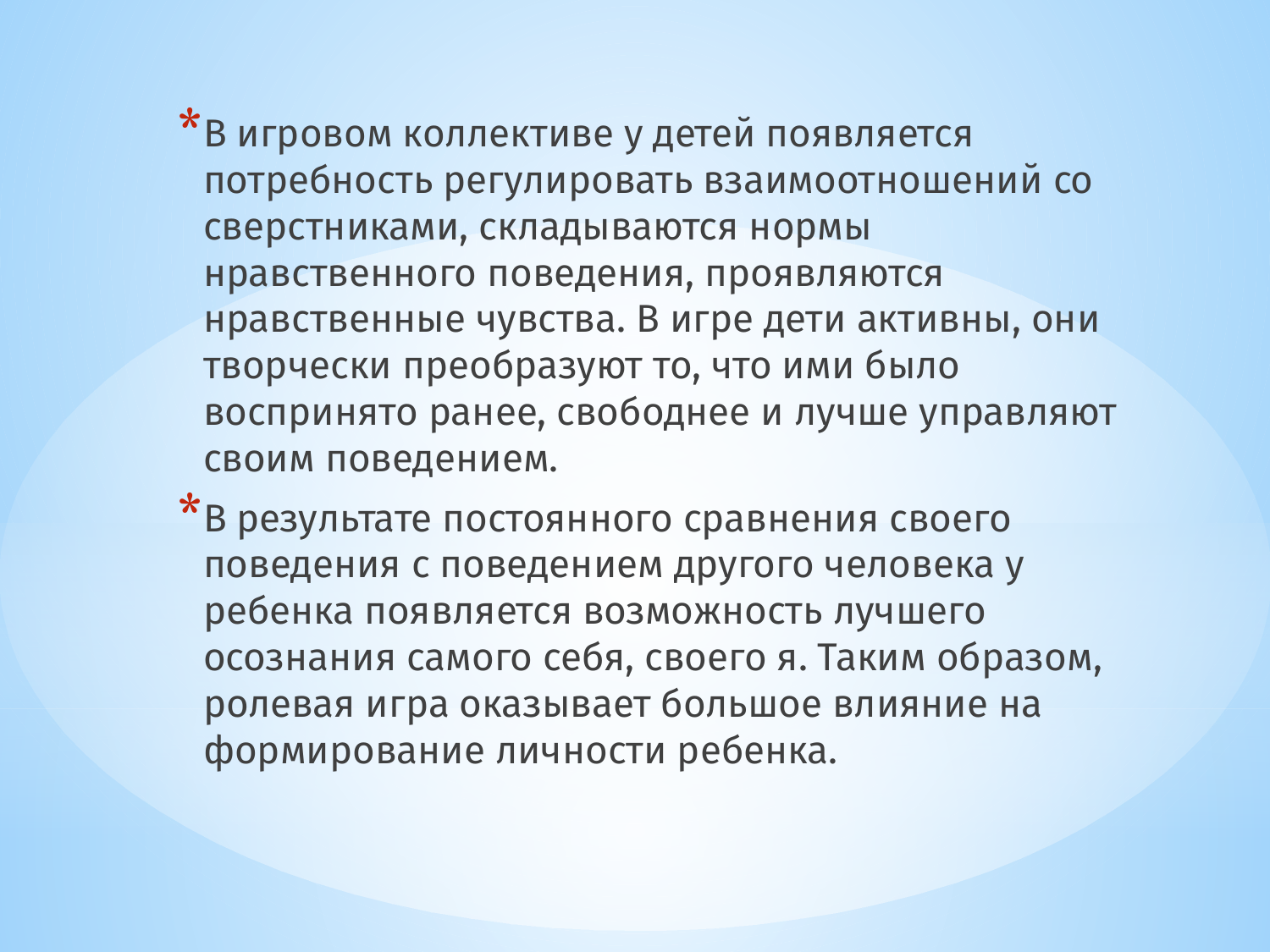

В игровом коллективе у детей появляется потребность регулировать взаимоотношений со сверстниками, складываются нормы нравственного поведения, проявляются нравственные чувства. В игре дети активны, они творчески преобразуют то, что ими было воспринято ранее, свободнее и лучше управляют своим поведением.
В результате постоянного сравнения своего поведения с поведением другого человека у ребенка появляется возможность лучшего осознания самого себя, своего я. Таким образом, ролевая игра оказывает большое влияние на формирование личности ребенка.